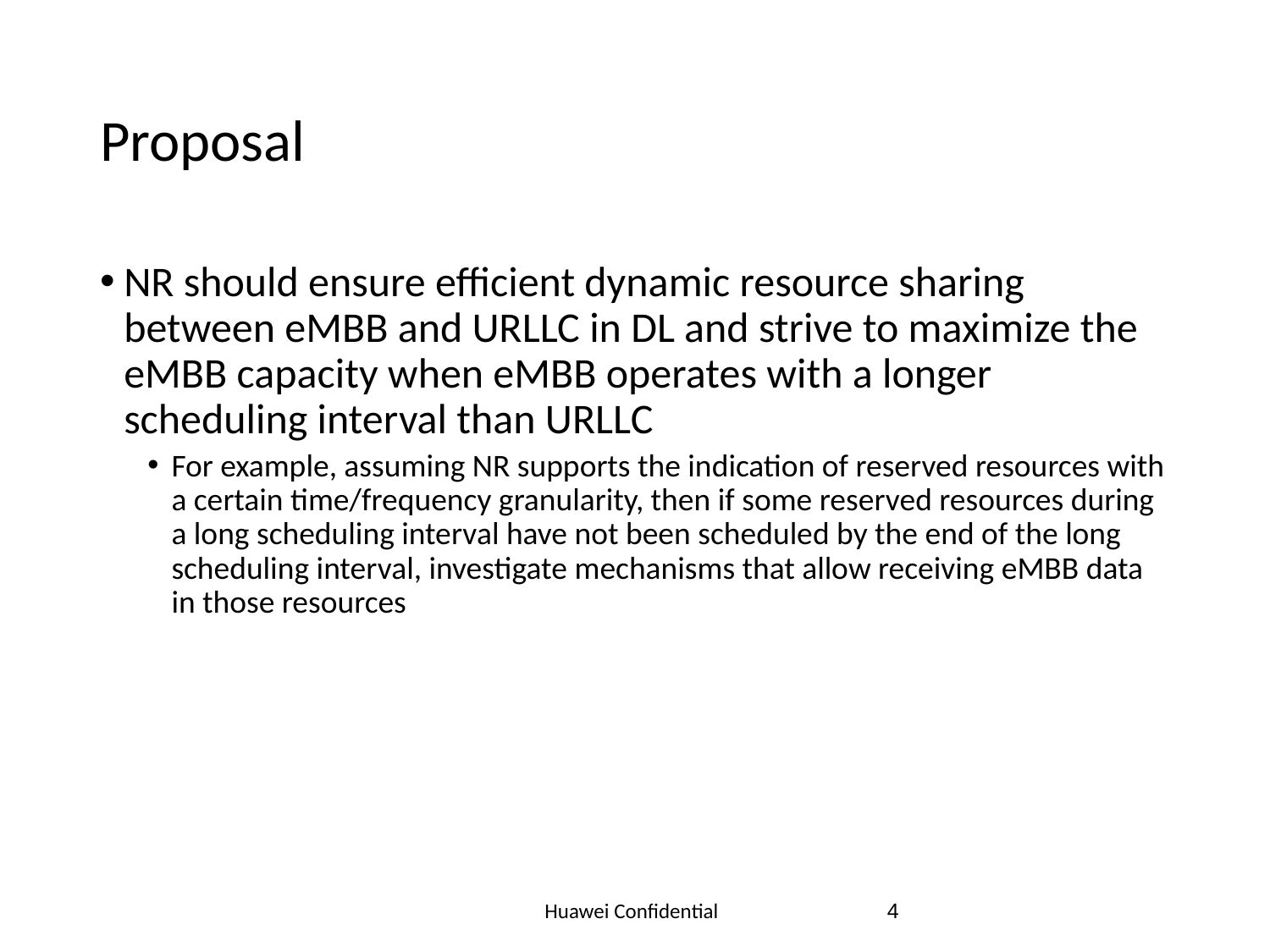

# Proposal
NR should ensure efficient dynamic resource sharing between eMBB and URLLC in DL and strive to maximize the eMBB capacity when eMBB operates with a longer scheduling interval than URLLC
For example, assuming NR supports the indication of reserved resources with a certain time/frequency granularity, then if some reserved resources during a long scheduling interval have not been scheduled by the end of the long scheduling interval, investigate mechanisms that allow receiving eMBB data in those resources